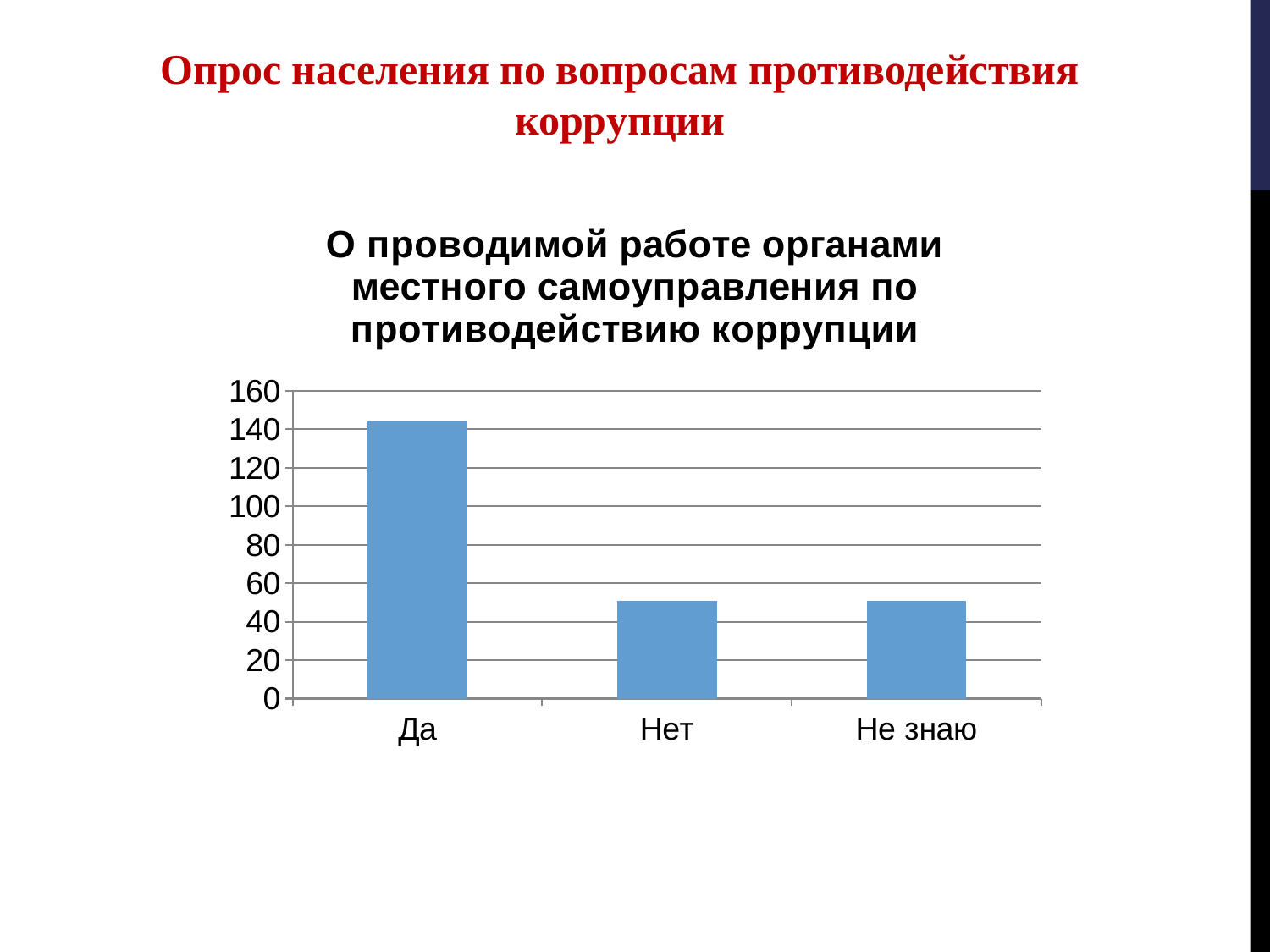

Опрос населения по вопросам противодействия коррупции

### Chart: О проводимой работе органами местного самоуправления по противодействию коррупции

| Category | Ряд 1 |
|---|---|
| Да | 144.0 |
| Нет | 51.0 |
| Не знаю | 51.0 |